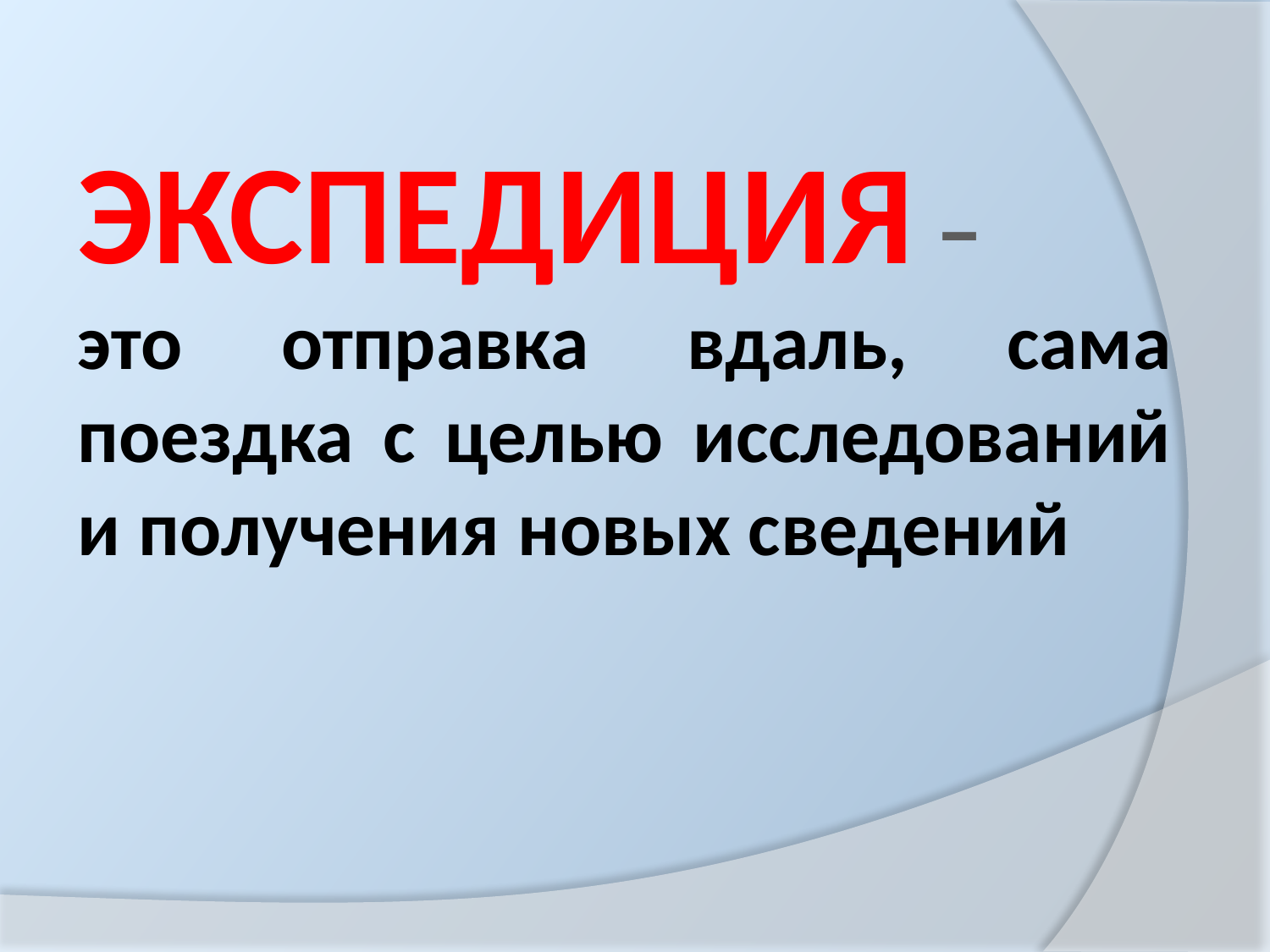

ЭКСПЕДИЦИЯ –
это отправка вдаль, сама поездка с целью исследований и получения новых сведений